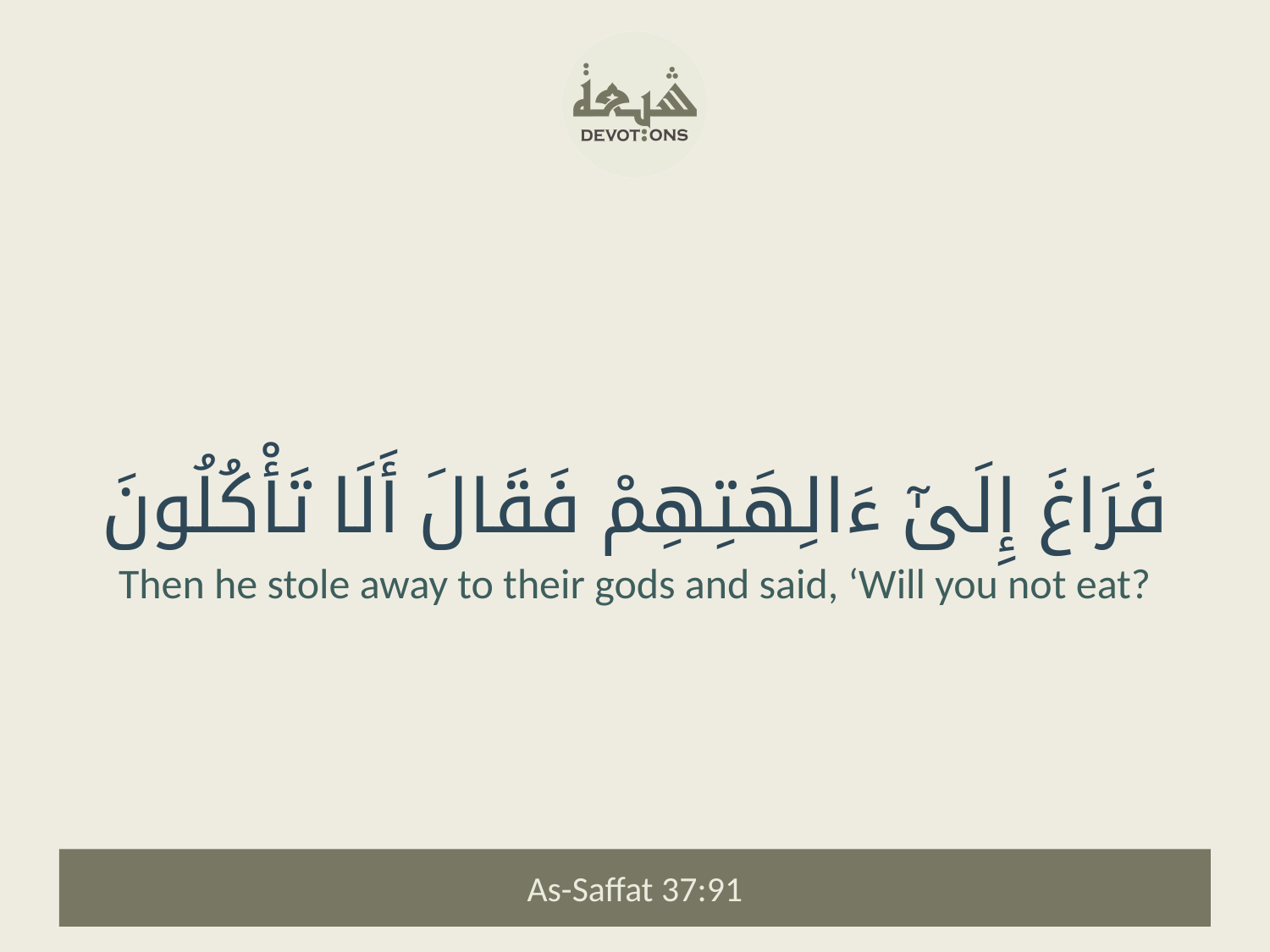

فَرَاغَ إِلَىٰٓ ءَالِهَتِهِمْ فَقَالَ أَلَا تَأْكُلُونَ
Then he stole away to their gods and said, ‘Will you not eat?
As-Saffat 37:91